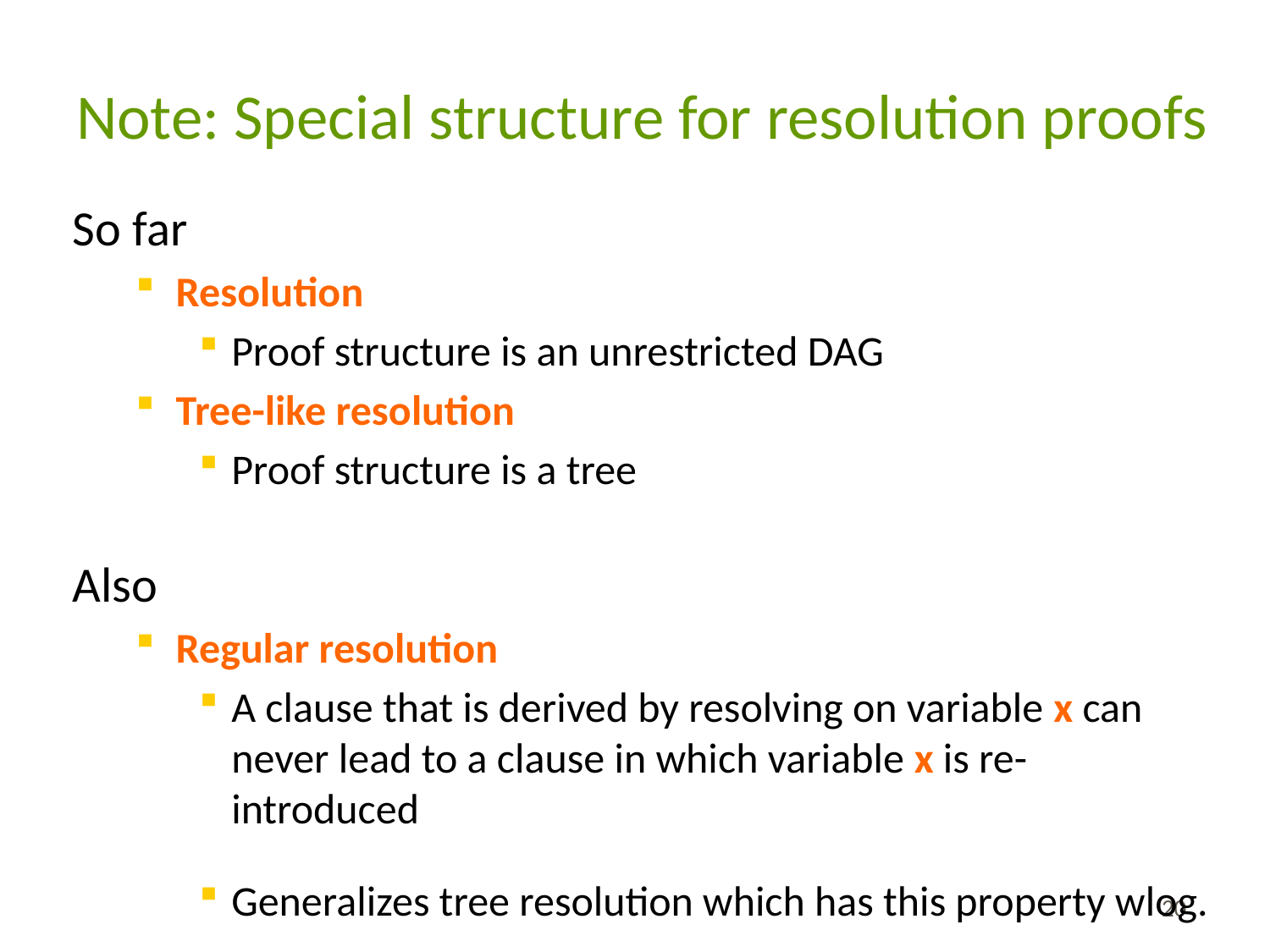

# Note: Special structure for resolution proofs
So far
Resolution
Proof structure is an unrestricted DAG
Tree-like resolution
Proof structure is a tree

Also
Regular resolution
A clause that is derived by resolving on variable x can never lead to a clause in which variable x is re-introduced

Generalizes tree resolution which has this property wlog.
20